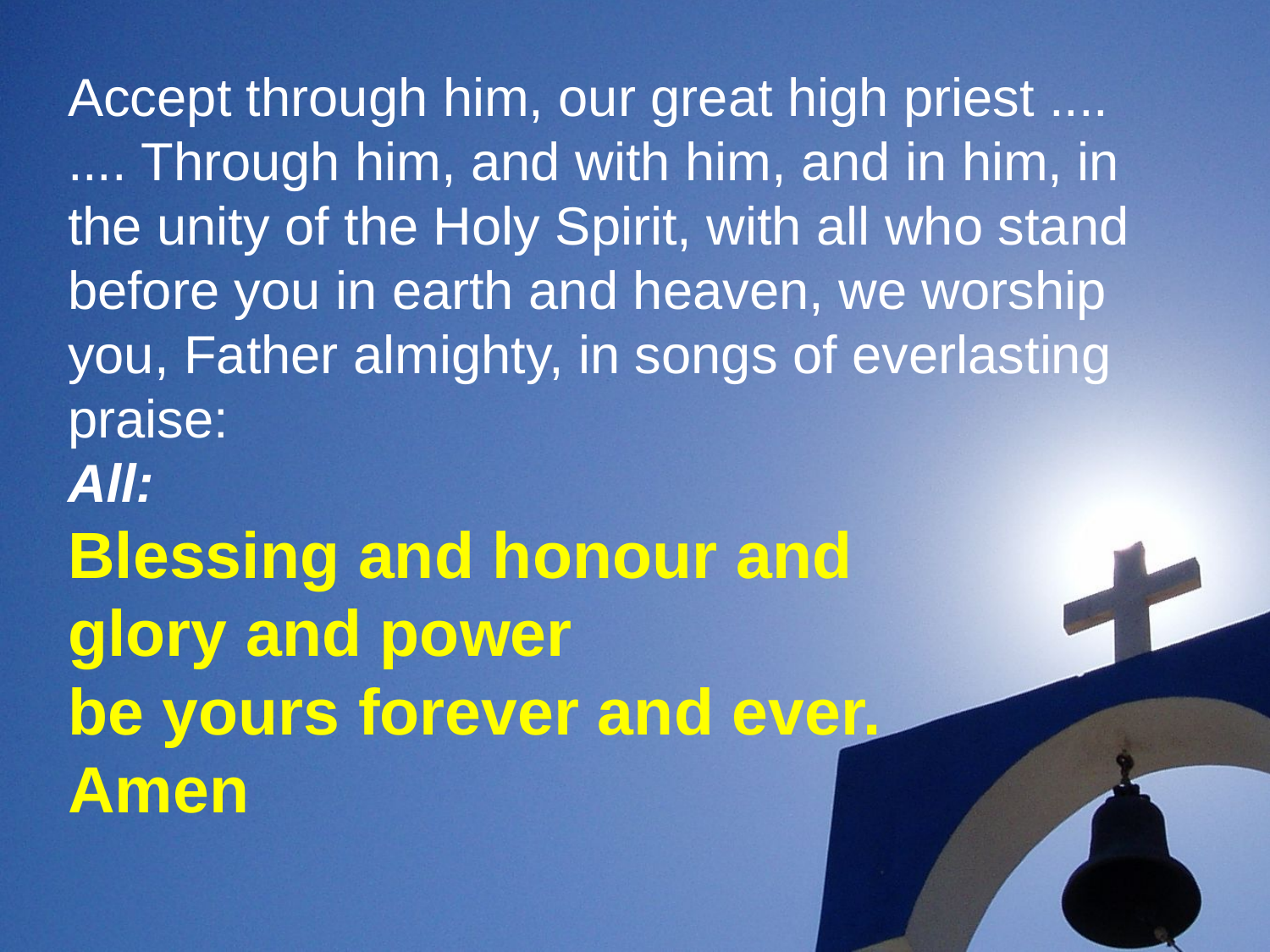

Accept through him, our great high priest ....
.... Through him, and with him, and in him, in the unity of the Holy Spirit, with all who stand before you in earth and heaven, we worship you, Father almighty, in songs of everlasting praise:
All:
Blessing and honour and
glory and power
be yours forever and ever.
Amen